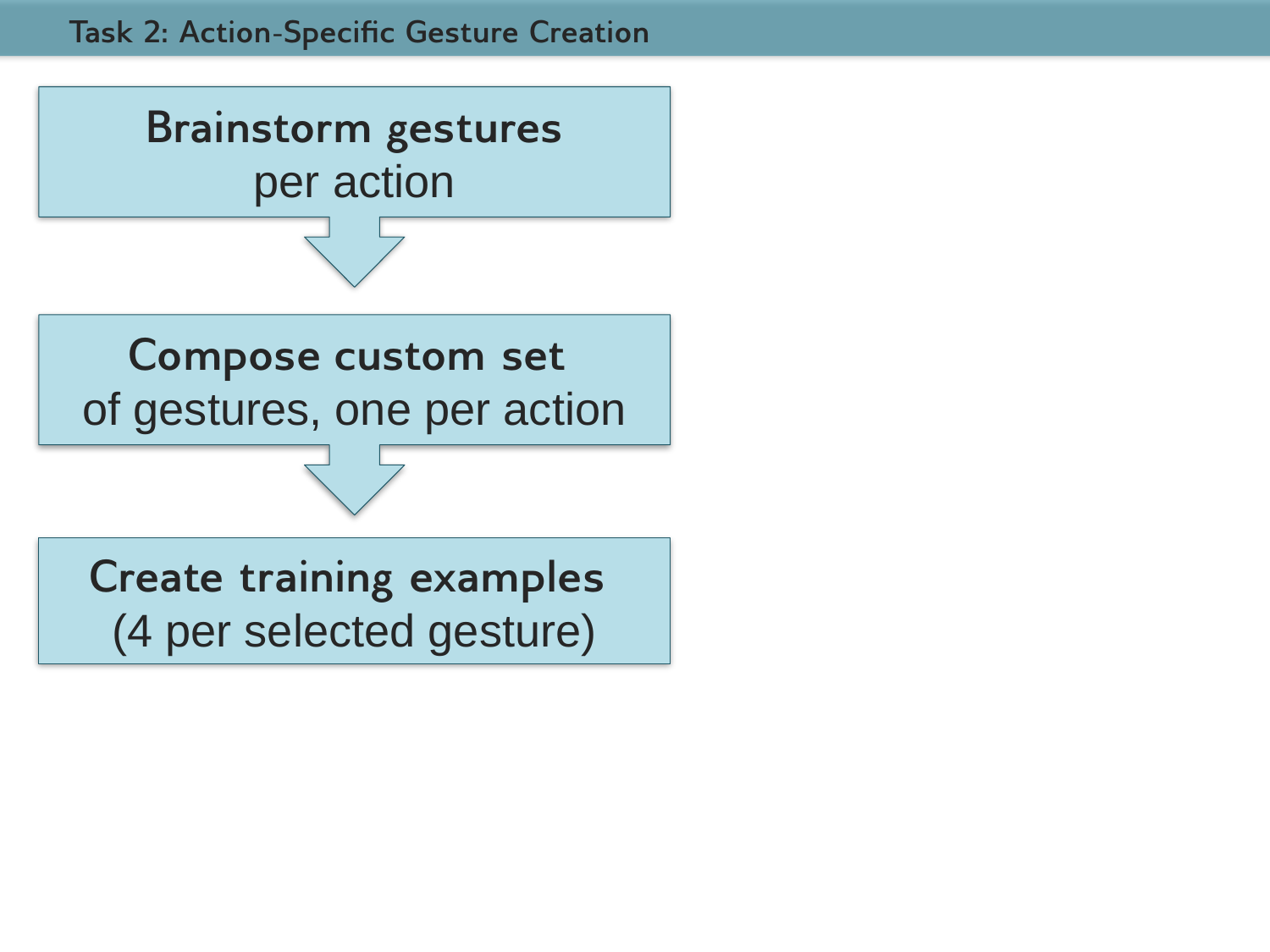

Task 2: Action-Specific Gesture Creation
Brainstorm gestures
per action
Compose custom set
of gestures, one per action
Create training examples
(4 per selected gesture)